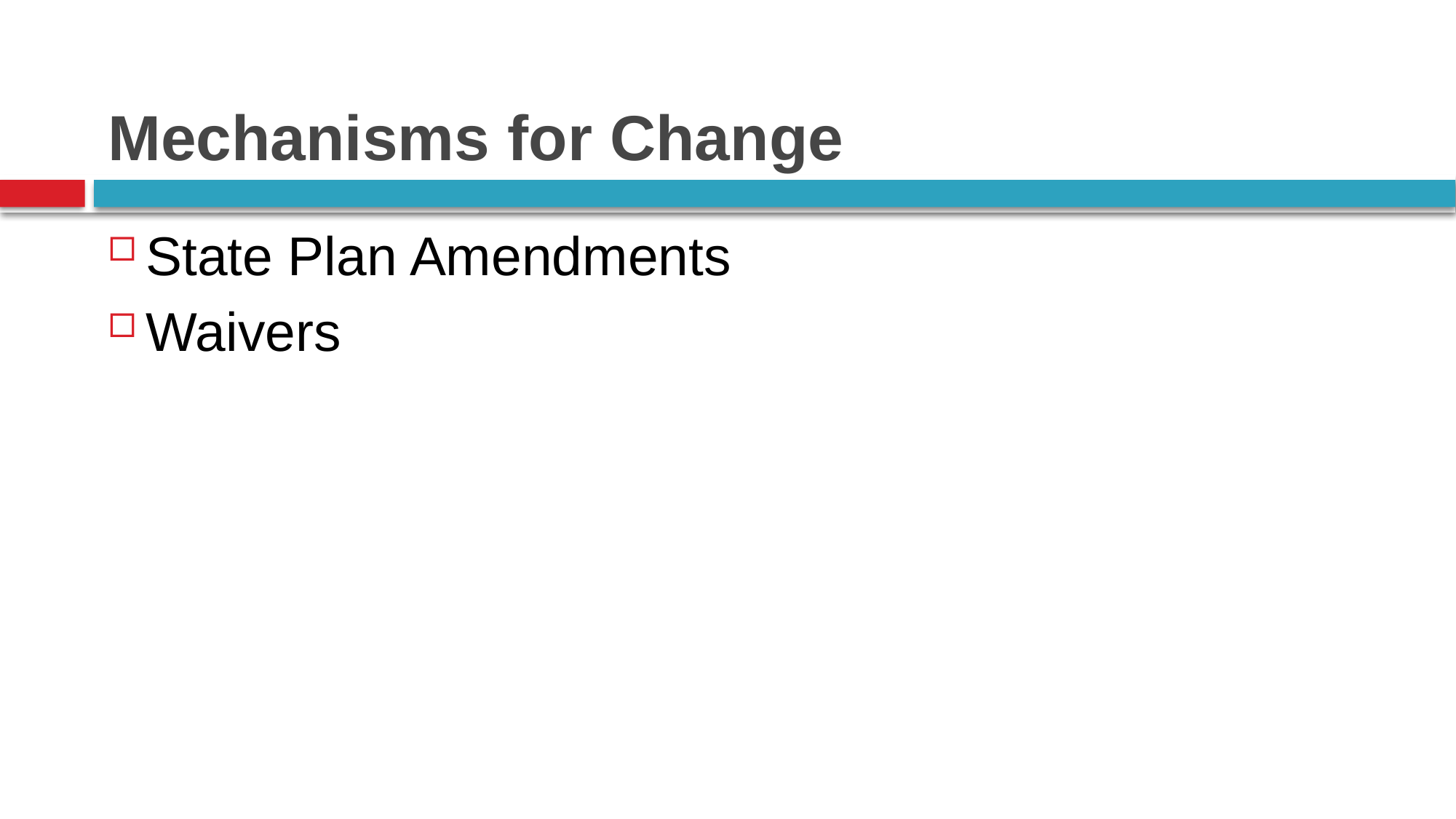

# Mechanisms for Change
State Plan Amendments
Waivers